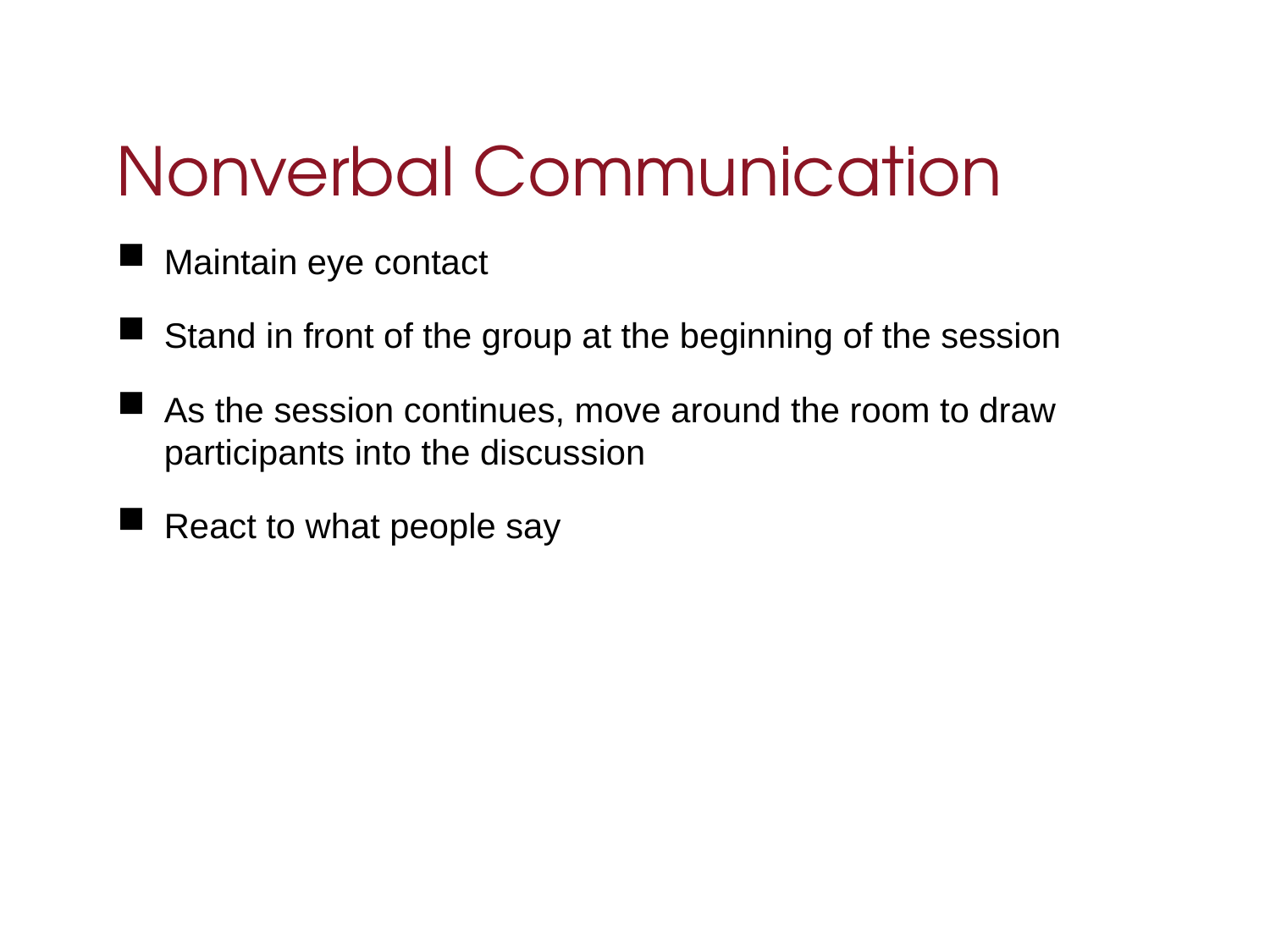

# Nonverbal Communication
Maintain eye contact
Stand in front of the group at the beginning of the session
As the session continues, move around the room to draw participants into the discussion
React to what people say